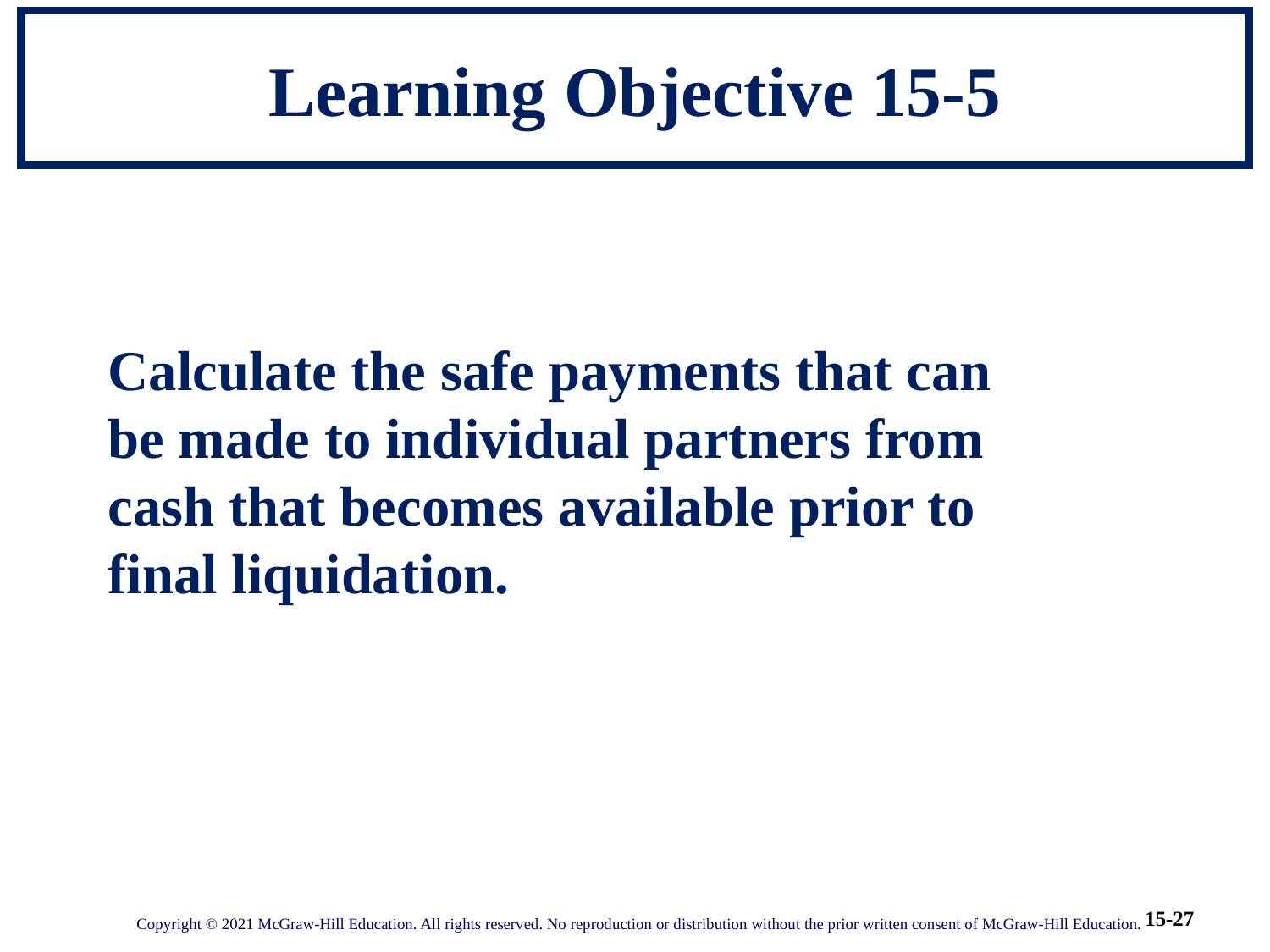

# Learning Objective 15-5
Calculate the safe payments that can be made to individual partners from cash that becomes available prior to final liquidation.
Copyright © 2021 McGraw-Hill Education. All rights reserved. No reproduction or distribution without the prior written consent of McGraw-Hill Education.